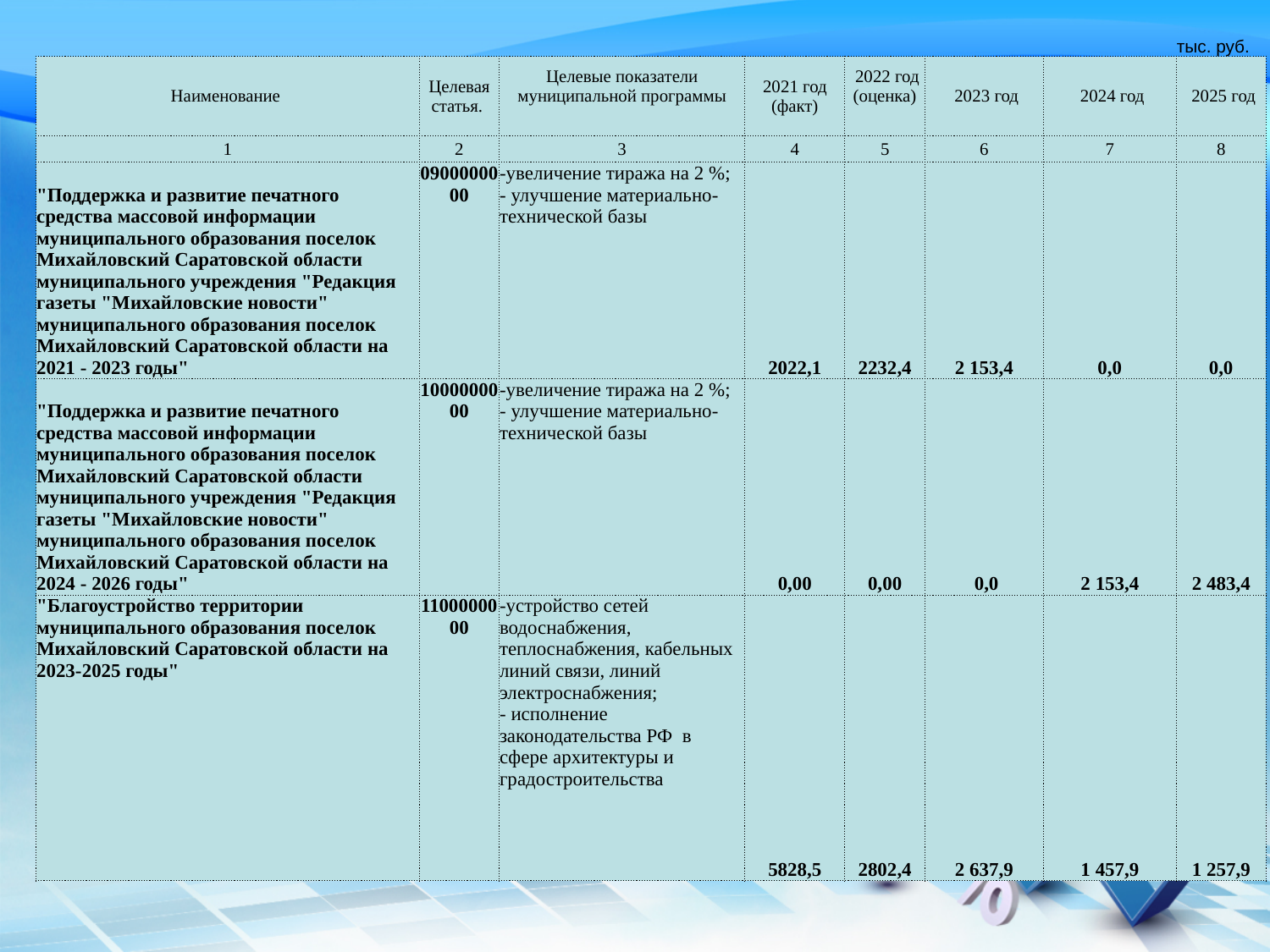

|  |  |  |  |  |  |  | тыс. руб. |
| --- | --- | --- | --- | --- | --- | --- | --- |
| Наименование | Целевая статья. | Целевые показатели муниципальной программы | 2021 год (факт) | 2022 год (оценка) | 2023 год | 2024 год | 2025 год |
| 1 | 2 | 3 | 4 | 5 | 6 | 7 | 8 |
| "Поддержка и развитие печатного средства массовой информации муниципального образования поселок Михайловский Саратовской области муниципального учреждения "Редакция газеты "Михайловские новости" муниципального образования поселок Михайловский Саратовской области на 2021 - 2023 годы" | 0900000000 | -увеличение тиража на 2 %; - улучшение материально-технической базы | 2022,1 | 2232,4 | 2 153,4 | 0,0 | 0,0 |
| "Поддержка и развитие печатного средства массовой информации муниципального образования поселок Михайловский Саратовской области муниципального учреждения "Редакция газеты "Михайловские новости" муниципального образования поселок Михайловский Саратовской области на 2024 - 2026 годы" | 1000000000 | -увеличение тиража на 2 %; - улучшение материально-технической базы | 0,00 | 0,00 | 0,0 | 2 153,4 | 2 483,4 |
| "Благоустройство территории муниципального образования поселок Михайловский Саратовской области на 2023-2025 годы" | 1100000000 | -устройство сетей водоснабжения, теплоснабжения, кабельных линий связи, линий электроснабжения; - исполнение законодательства РФ в сфере архитектуры и градостроительства | 5828,5 | 2802,4 | 2 637,9 | 1 457,9 | 1 257,9 |